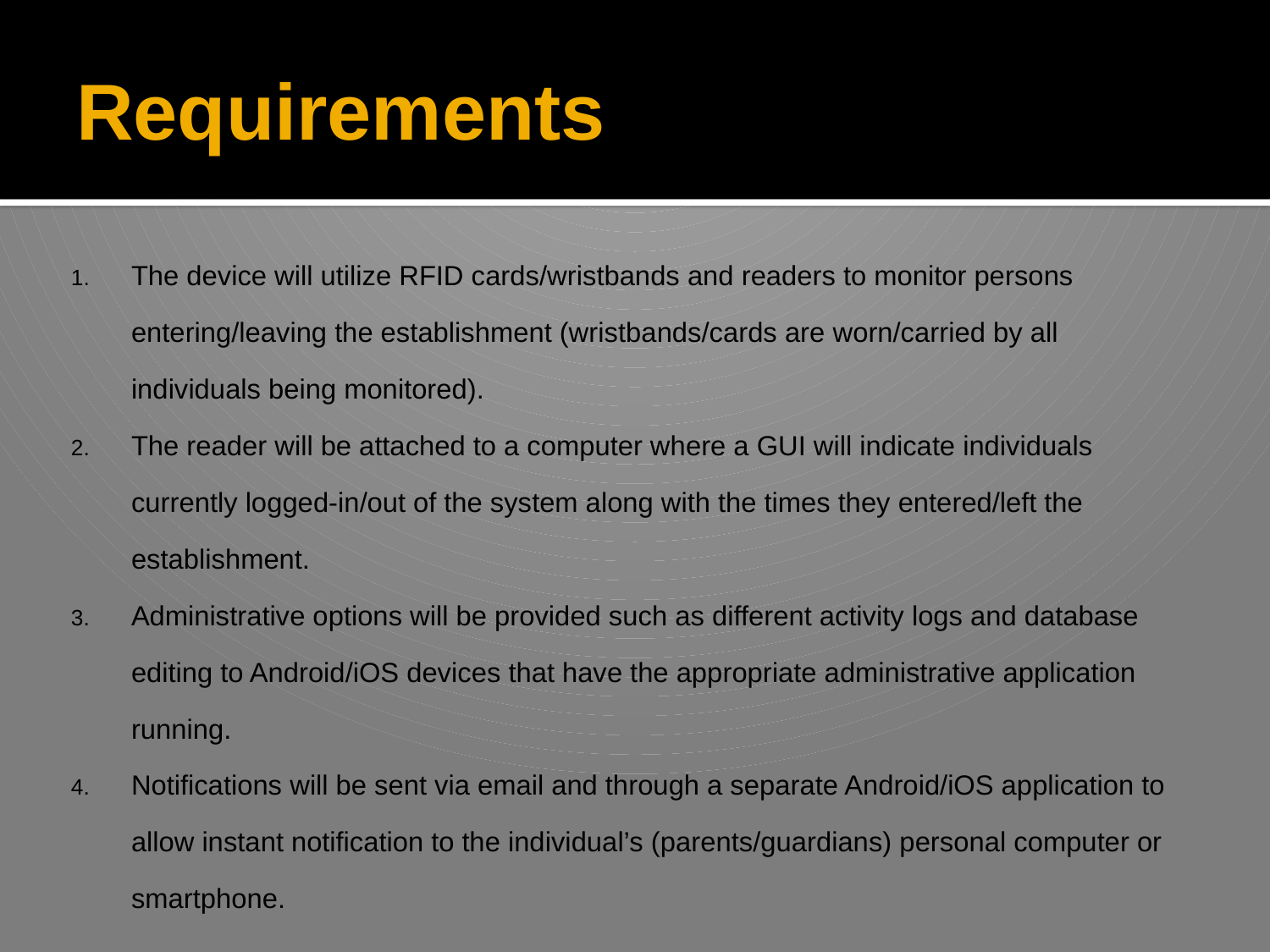

# Requirements
The device will utilize RFID cards/wristbands and readers to monitor persons entering/leaving the establishment (wristbands/cards are worn/carried by all individuals being monitored).
The reader will be attached to a computer where a GUI will indicate individuals currently logged-in/out of the system along with the times they entered/left the establishment.
Administrative options will be provided such as different activity logs and database editing to Android/iOS devices that have the appropriate administrative application running.
Notifications will be sent via email and through a separate Android/iOS application to allow instant notification to the individual’s (parents/guardians) personal computer or smartphone.